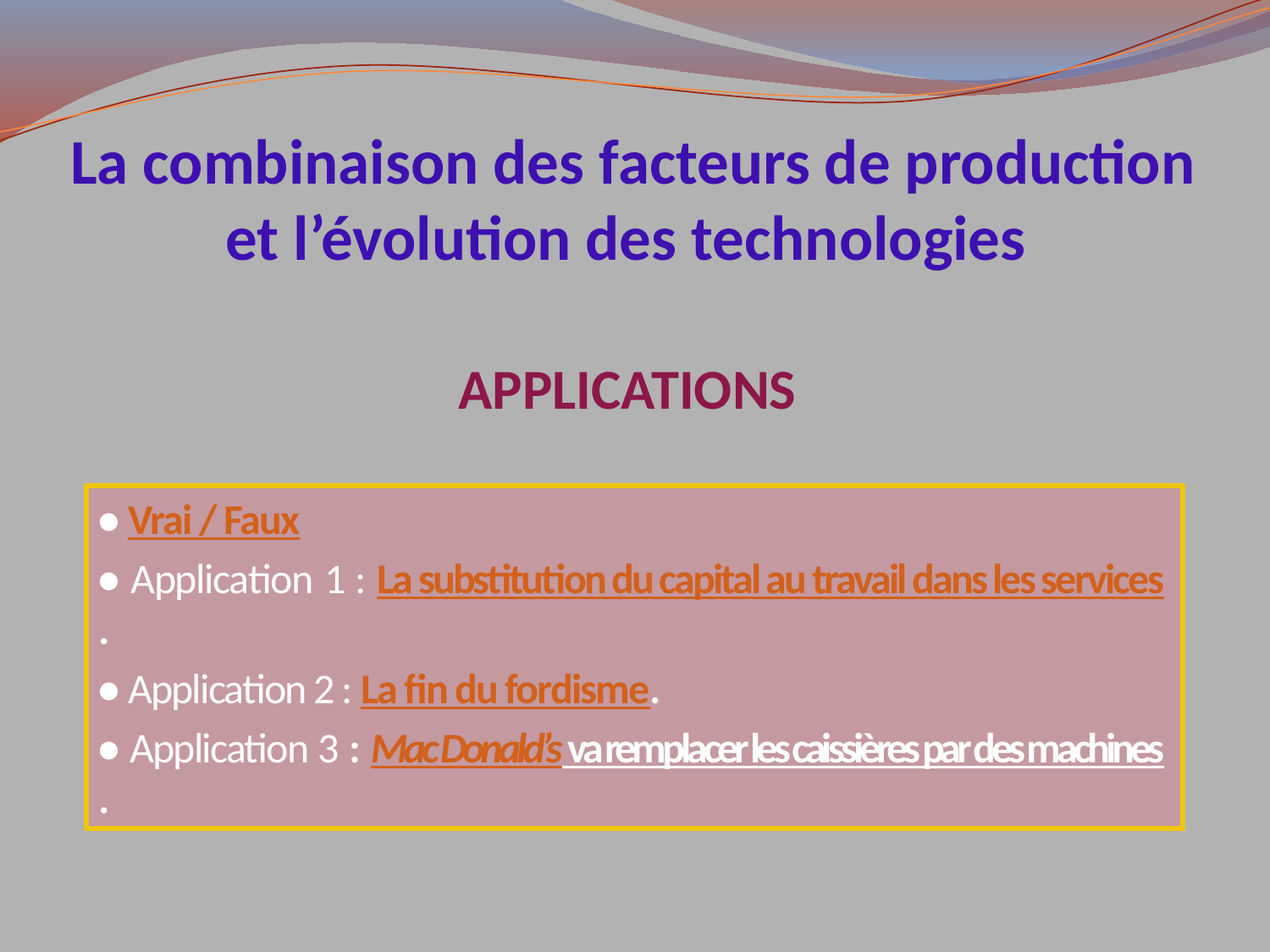

# La combinaison des facteurs de production et l’évolution des technologies
APPLICATIONS

• Vrai / Faux
• Application 1 : La substitution du capital au travail dans les services.
• Application 2 : La fin du fordisme.
• Application 3 : Mac Donald’s va remplacer les caissières par des machines.